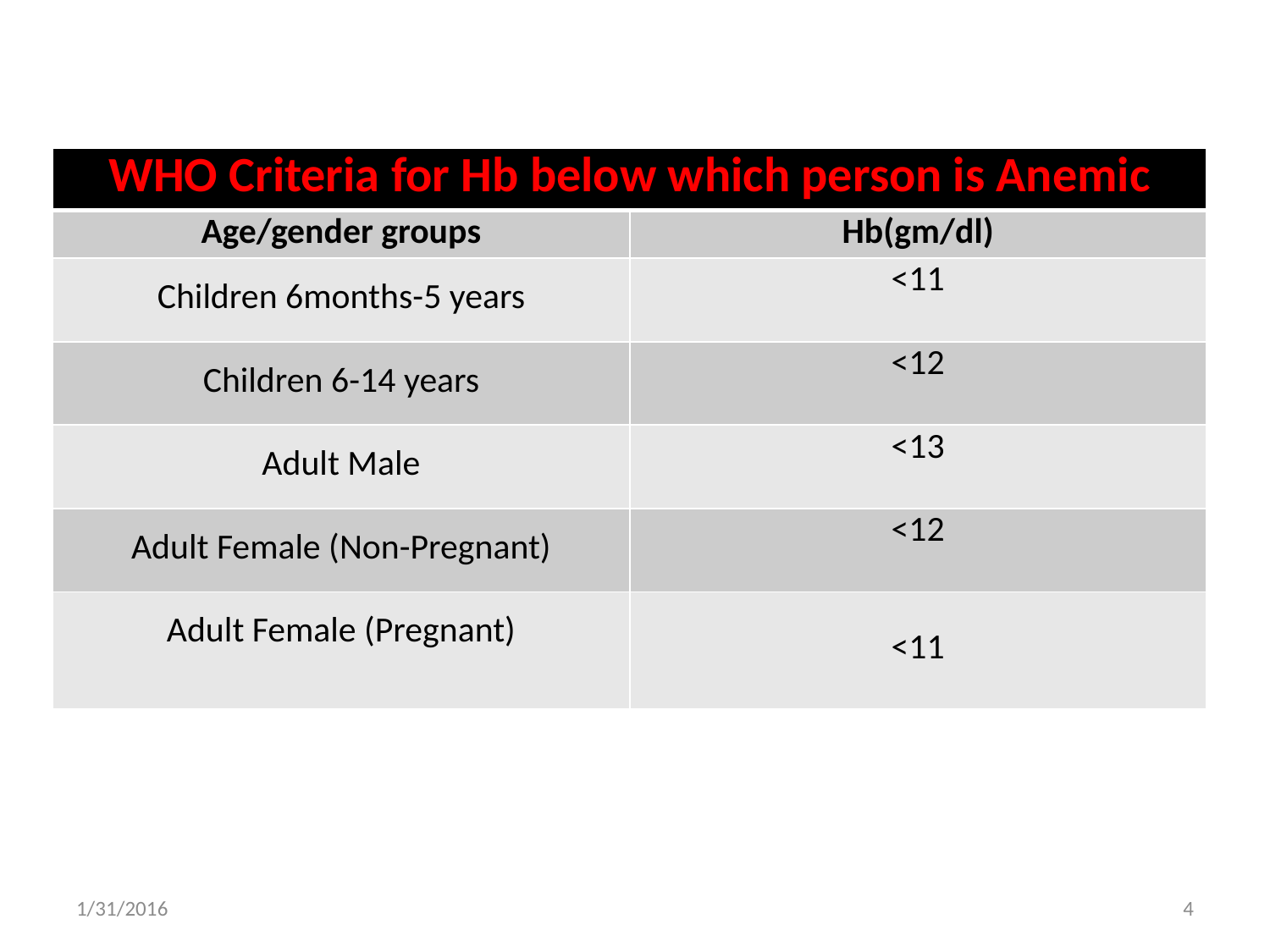

| WHO Criteria for Hb below which person is Anemic |  |
| --- | --- |
| Age/gender groups | Hb(gm/dl) |
| Children 6months-5 years | <11 |
| Children 6-14 years | <12 |
| Adult Male | <13 |
| Adult Female (Non-Pregnant) | <12 |
| Adult Female (Pregnant) | <11 |
1/31/2016
4